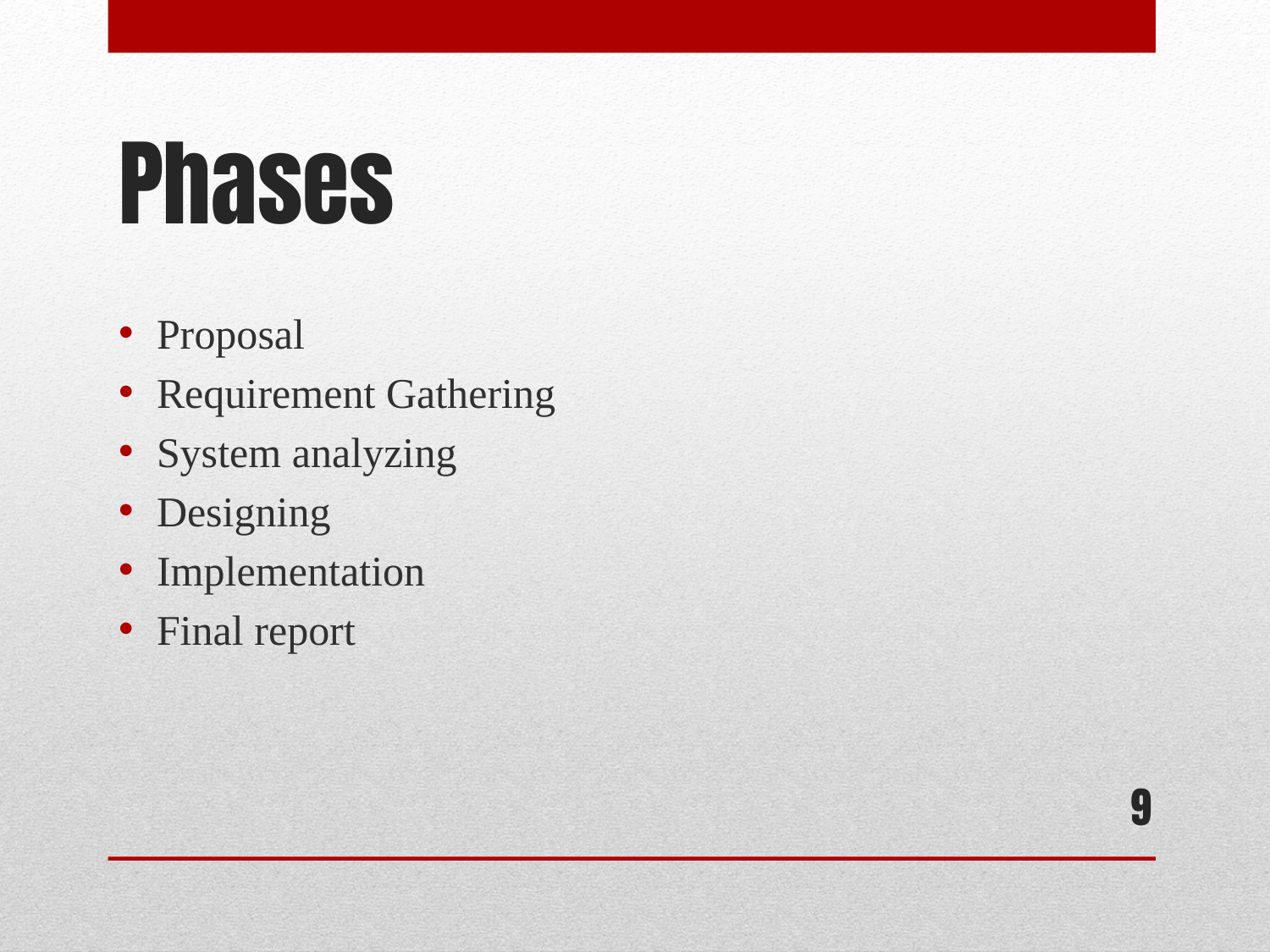

# Phases
Proposal
Requirement Gathering
System analyzing
Designing
Implementation
Final report
9